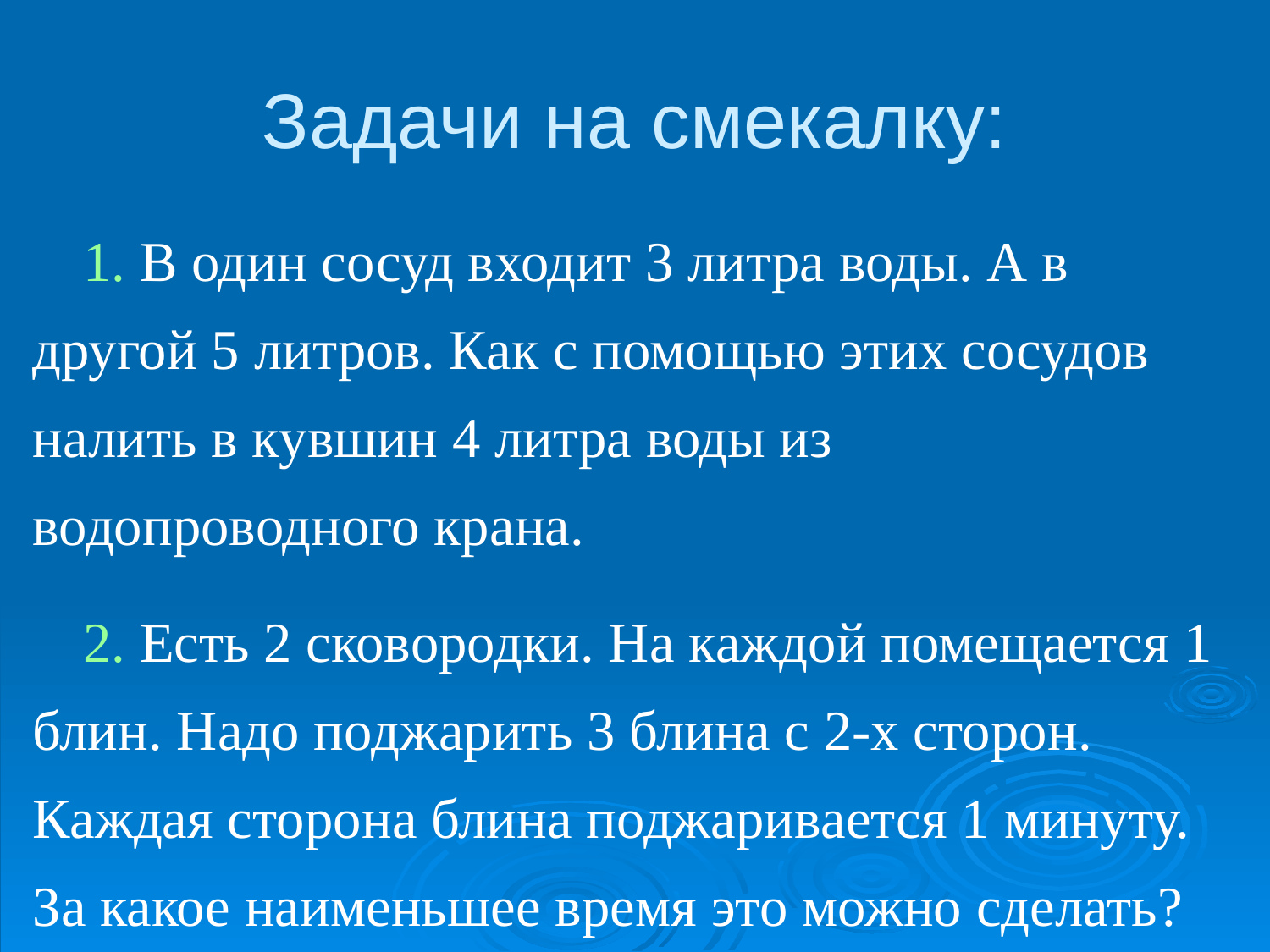

# Задачи на смекалку:
 В один сосуд входит 3 литра воды. А в другой 5 литров. Как с помощью этих сосудов налить в кувшин 4 литра воды из водопроводного крана.
 Есть 2 сковородки. На каждой помещается 1 блин. Надо поджарить 3 блина с 2-х сторон. Каждая сторона блина поджаривается 1 минуту. За какое наименьшее время это можно сделать?